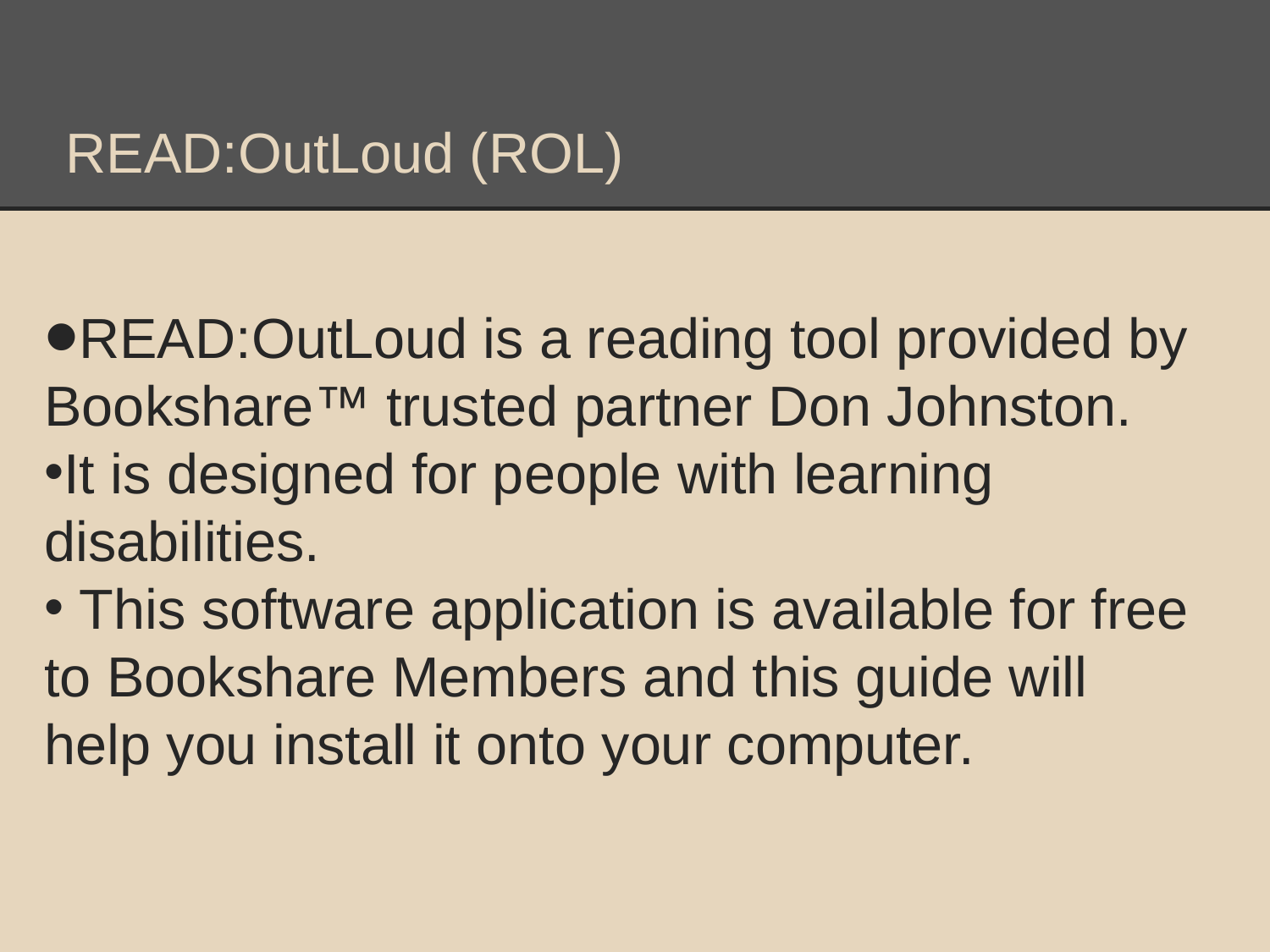

# READ:OutLoud (ROL)

READ:OutLoud is a reading tool provided by Bookshare™ trusted partner Don Johnston.
It is designed for people with learning disabilities.
 This software application is available for free to Bookshare Members and this guide will help you install it onto your computer.